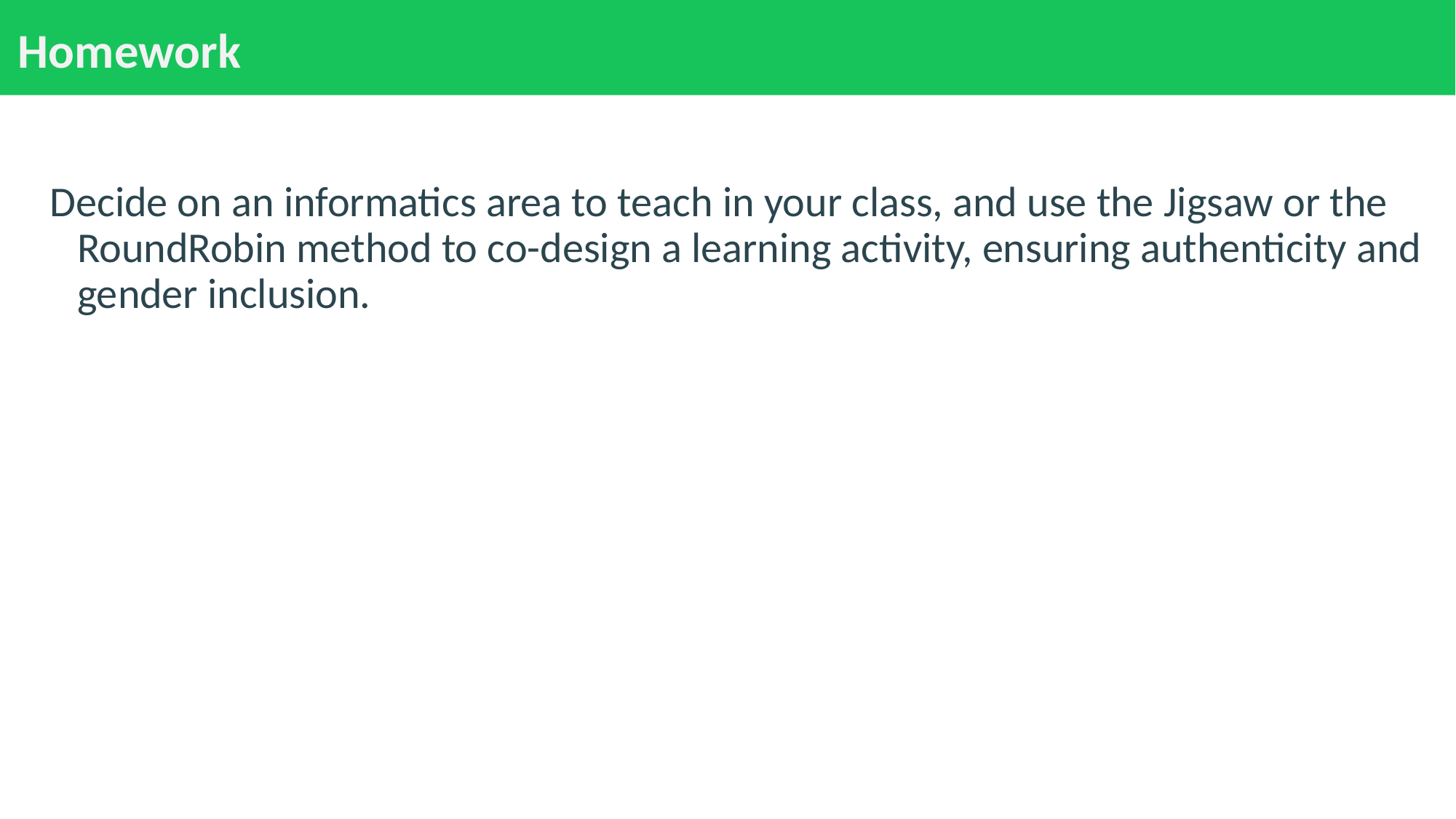

# Homework
Decide on an informatics area to teach in your class, and use the Jigsaw or the RoundRobin method to co-design a learning activity, ensuring authenticity and gender inclusion.